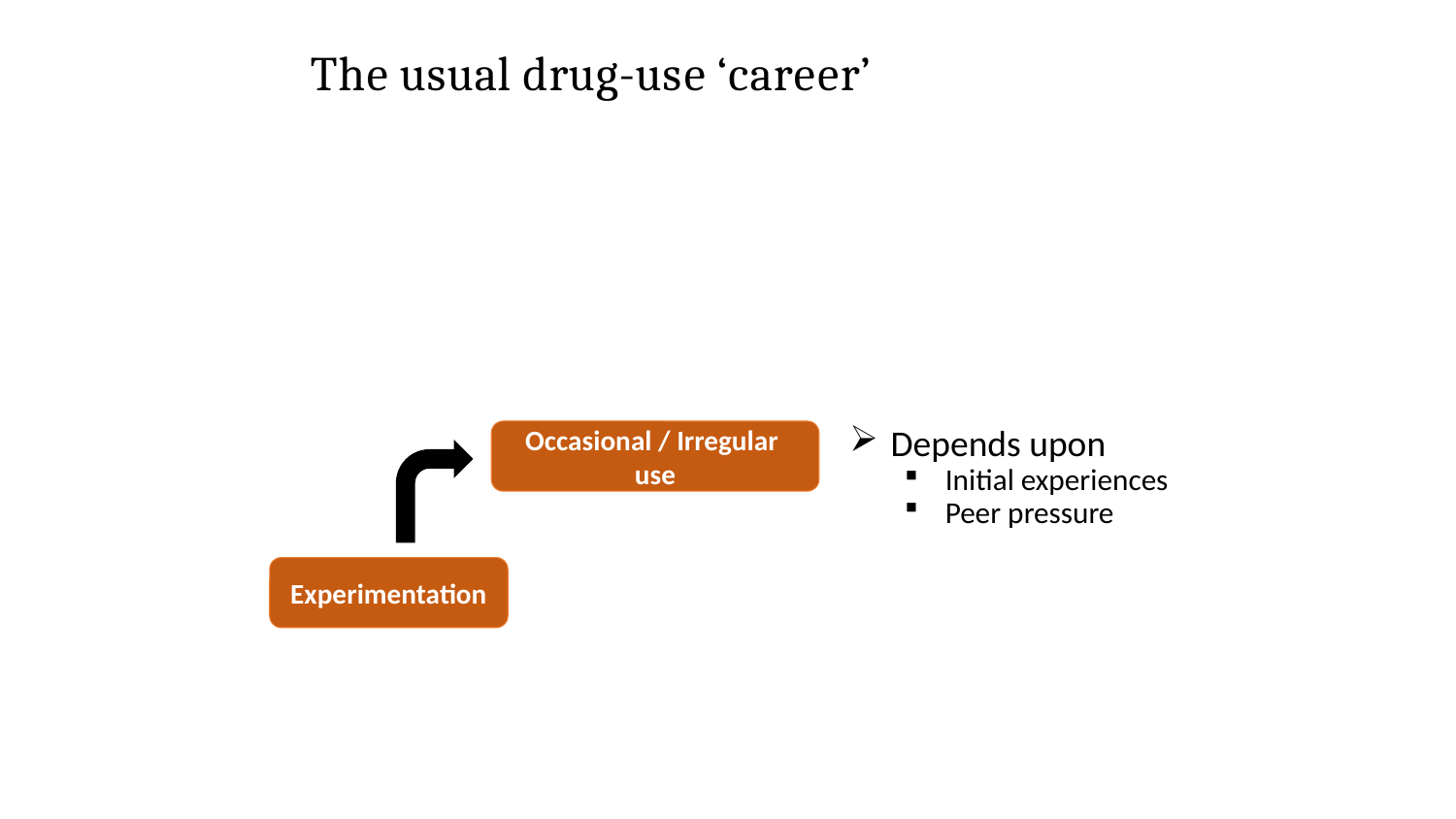

The usual drug-use ‘career’
Depends upon
Initial experiences
Peer pressure
Occasional / Irregular  use

Experimentation